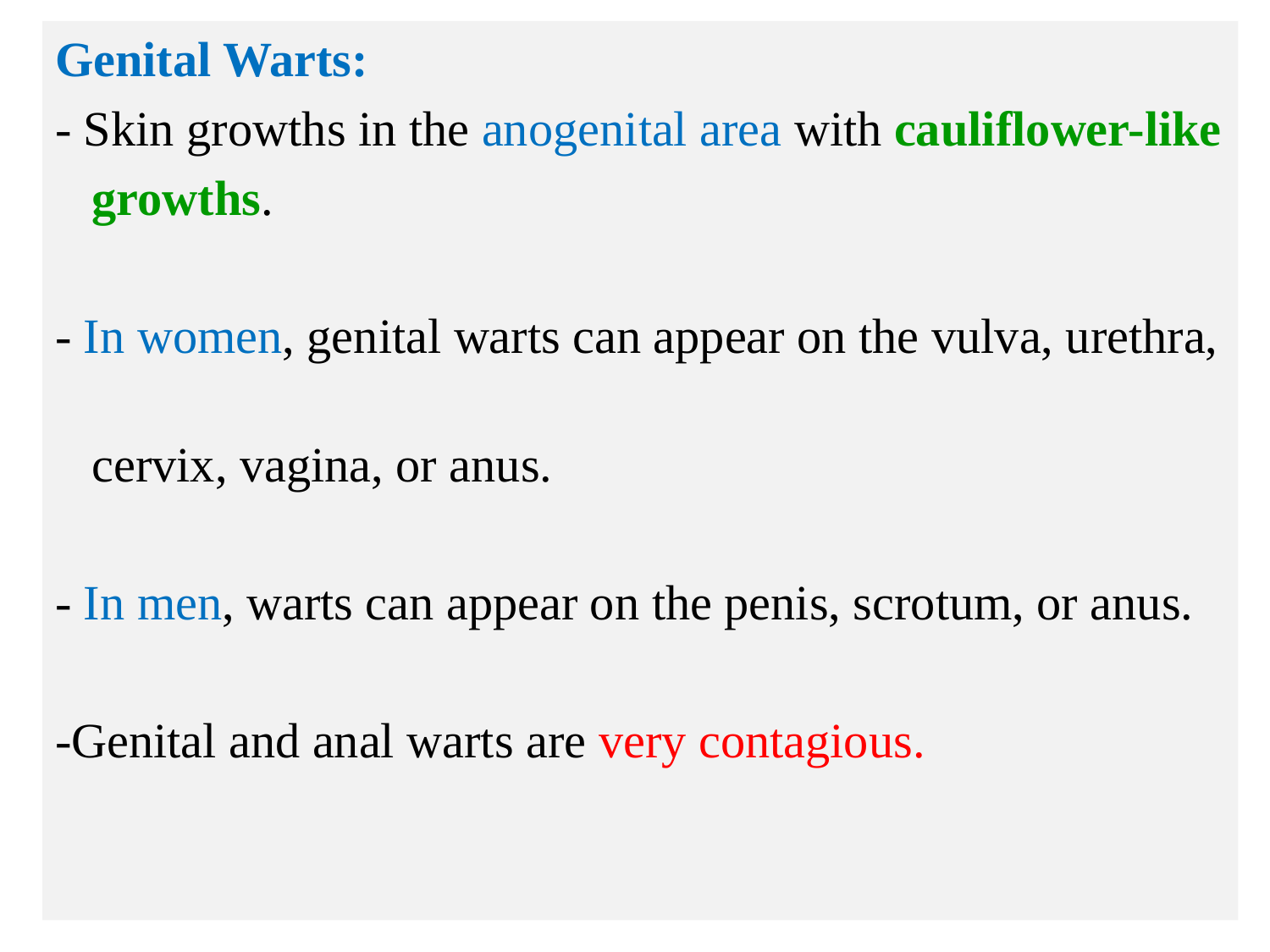

Genital Warts:
- Skin growths in the anogenital area with cauliflower-like
   growths.

- In women, genital warts can appear on the vulva, urethra,
   cervix, vagina, or anus.

- In men, warts can appear on the penis, scrotum, or anus.

-Genital and anal warts are very contagious.

# N